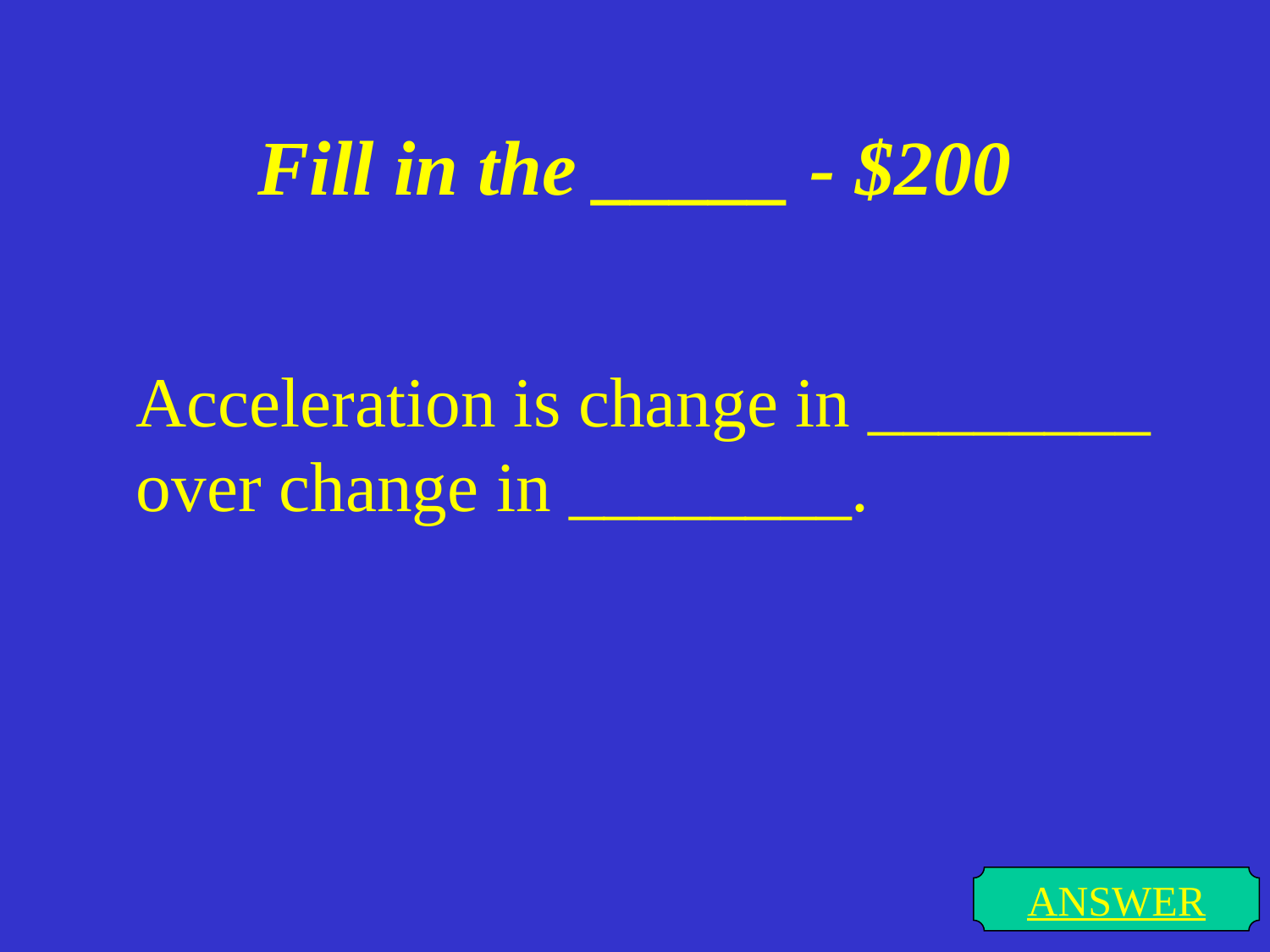

# Fill in the _____ - $200
Acceleration is change in ________ over change in ________.

ANSWER